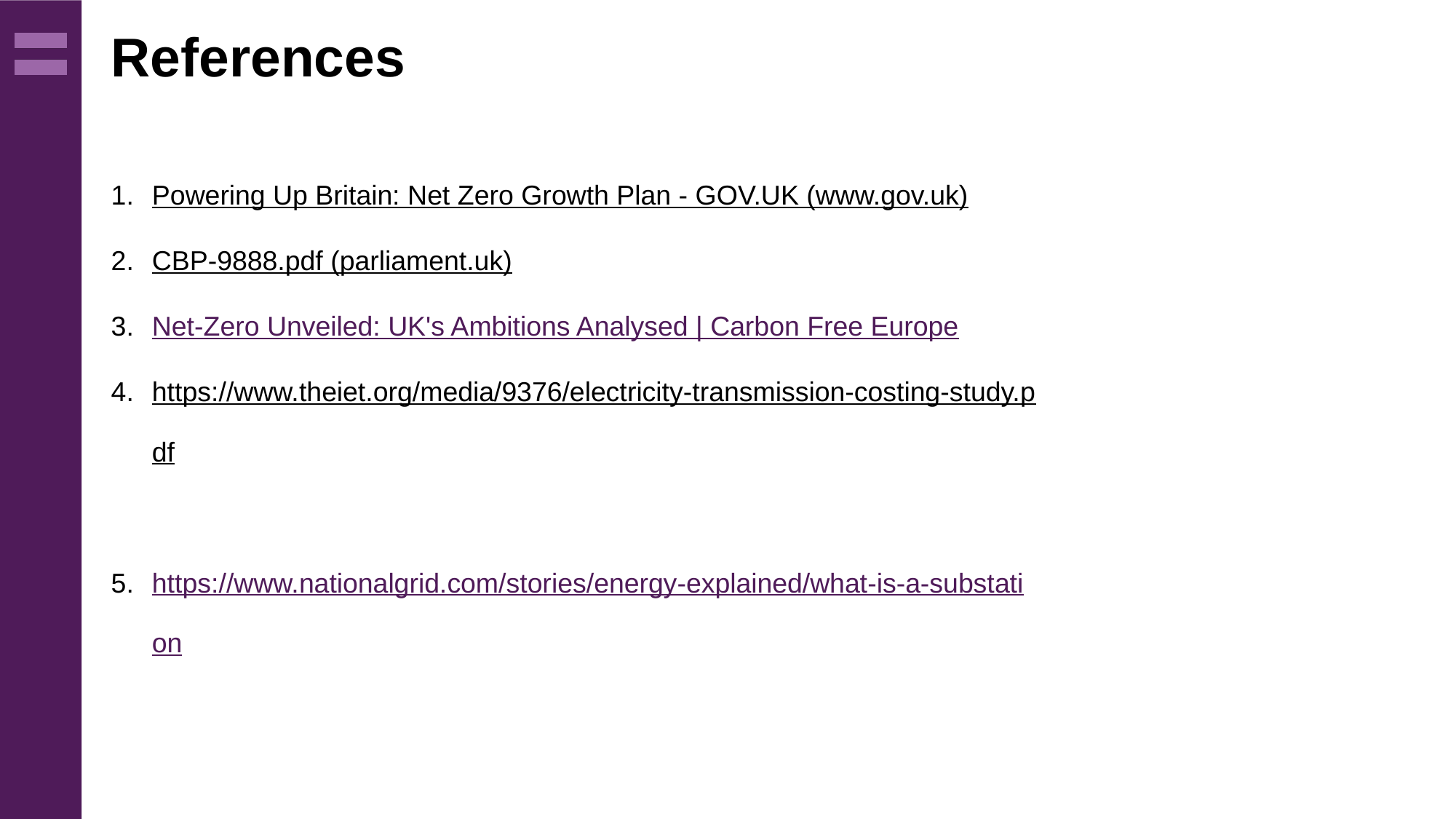

# References
Powering Up Britain: Net Zero Growth Plan - GOV.UK (www.gov.uk)
CBP-9888.pdf (parliament.uk)
Net-Zero Unveiled: UK's Ambitions Analysed | Carbon Free Europe
https://www.theiet.org/media/9376/electricity-transmission-costing-study.pdf
https://www.nationalgrid.com/stories/energy-explained/what-is-a-substation